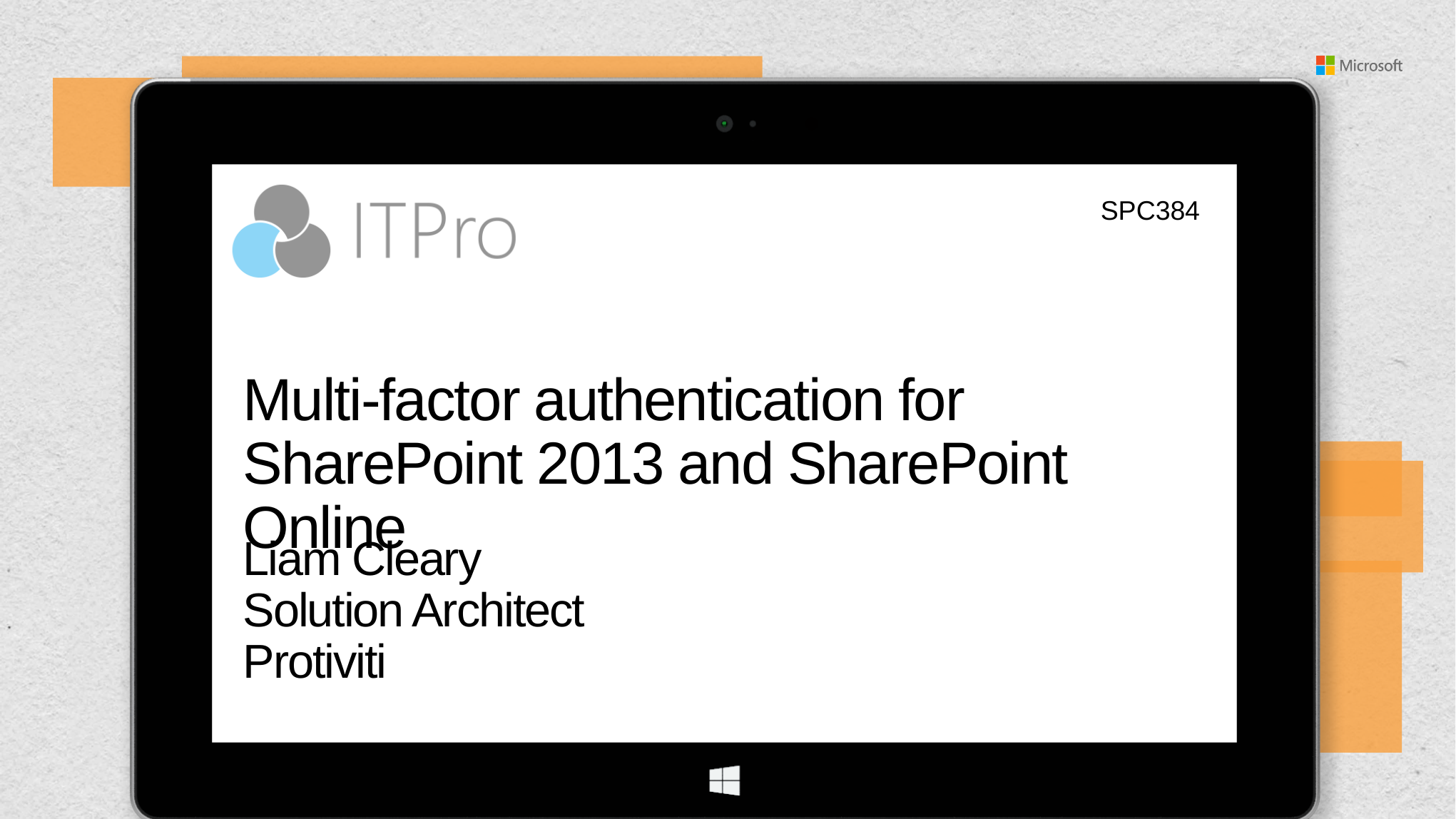

SPC384
# Multi-factor authentication for SharePoint 2013 and SharePoint Online
Liam Cleary
Solution Architect
Protiviti